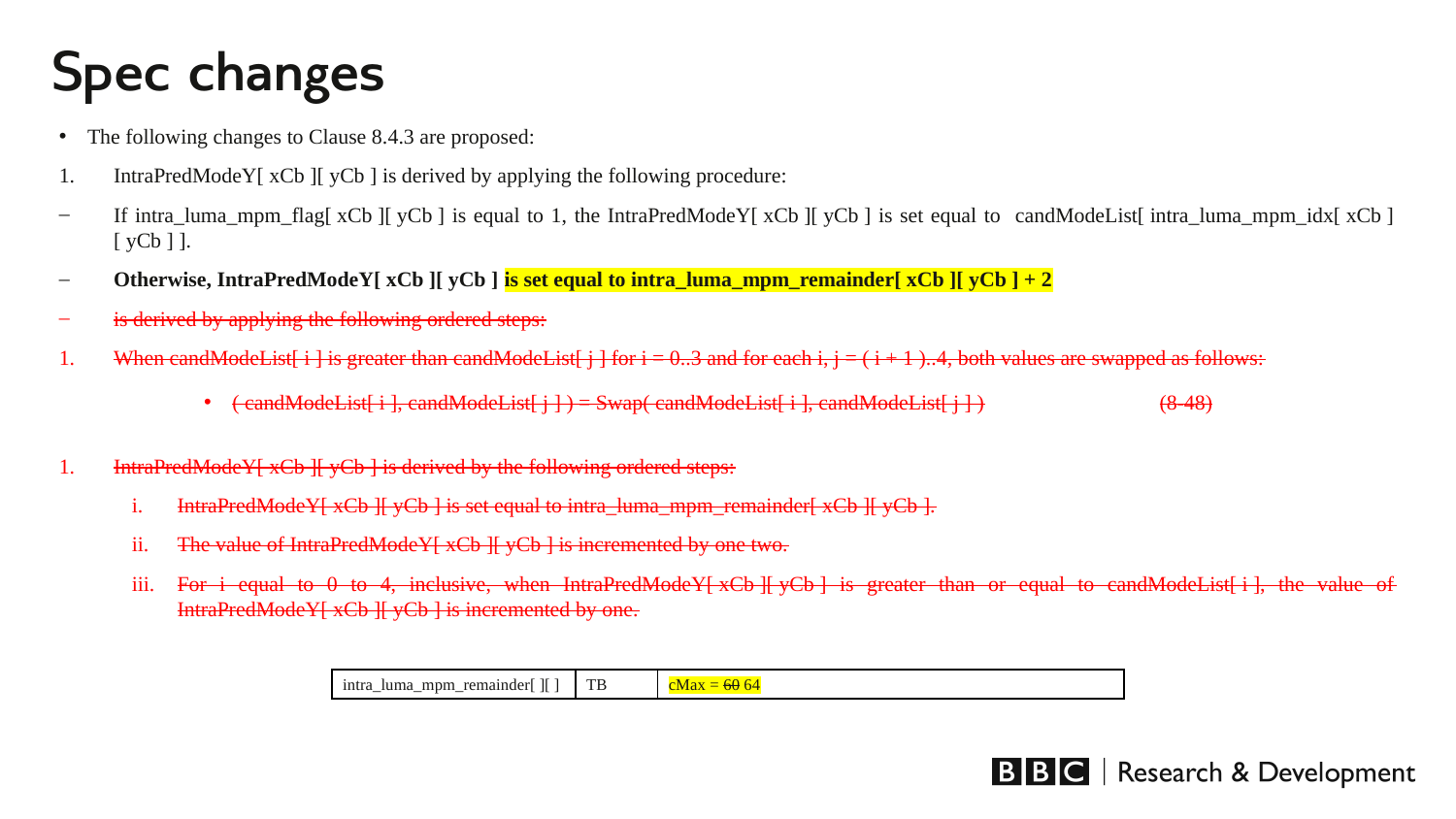

Spec changes
The following changes to Clause 8.4.3 are proposed:
IntraPredModeY[ xCb ][ yCb ] is derived by applying the following procedure:
If intra_luma_mpm_flag[ xCb ][ yCb ] is equal to 1, the IntraPredModeY[ xCb ][ yCb ] is set equal to  candModeList[ intra_luma_mpm_idx[ xCb ][ yCb ] ].
Otherwise, IntraPredModeY[ xCb ][ yCb ] is set equal to intra_luma_mpm_remainder[ xCb ][ yCb ] + 2
is derived by applying the following ordered steps:
When candModeList[ i ] is greater than candModeList[ j ] for i = 0..3 and for each i, j = ( i + 1 )..4, both values are swapped as follows:
( candModeList[ i ], candModeList[ j ] ) = Swap( candModeList[ i ], candModeList[ j ] )	(8‑48)
IntraPredModeY[ xCb ][ yCb ] is derived by the following ordered steps:
IntraPredModeY[ xCb ][ yCb ] is set equal to intra_luma_mpm_remainder[ xCb ][ yCb ].
The value of IntraPredModeY[ xCb ][ yCb ] is incremented by one two.
For i equal to 0 to 4, inclusive, when IntraPredModeY[ xCb ][ yCb ] is greater than or equal to candModeList[ i ], the value of IntraPredModeY[ xCb ][ yCb ] is incremented by one.

| intra\_luma\_mpm\_remainder[ ][ ] | TB | cMax = 60 64 |
| --- | --- | --- |